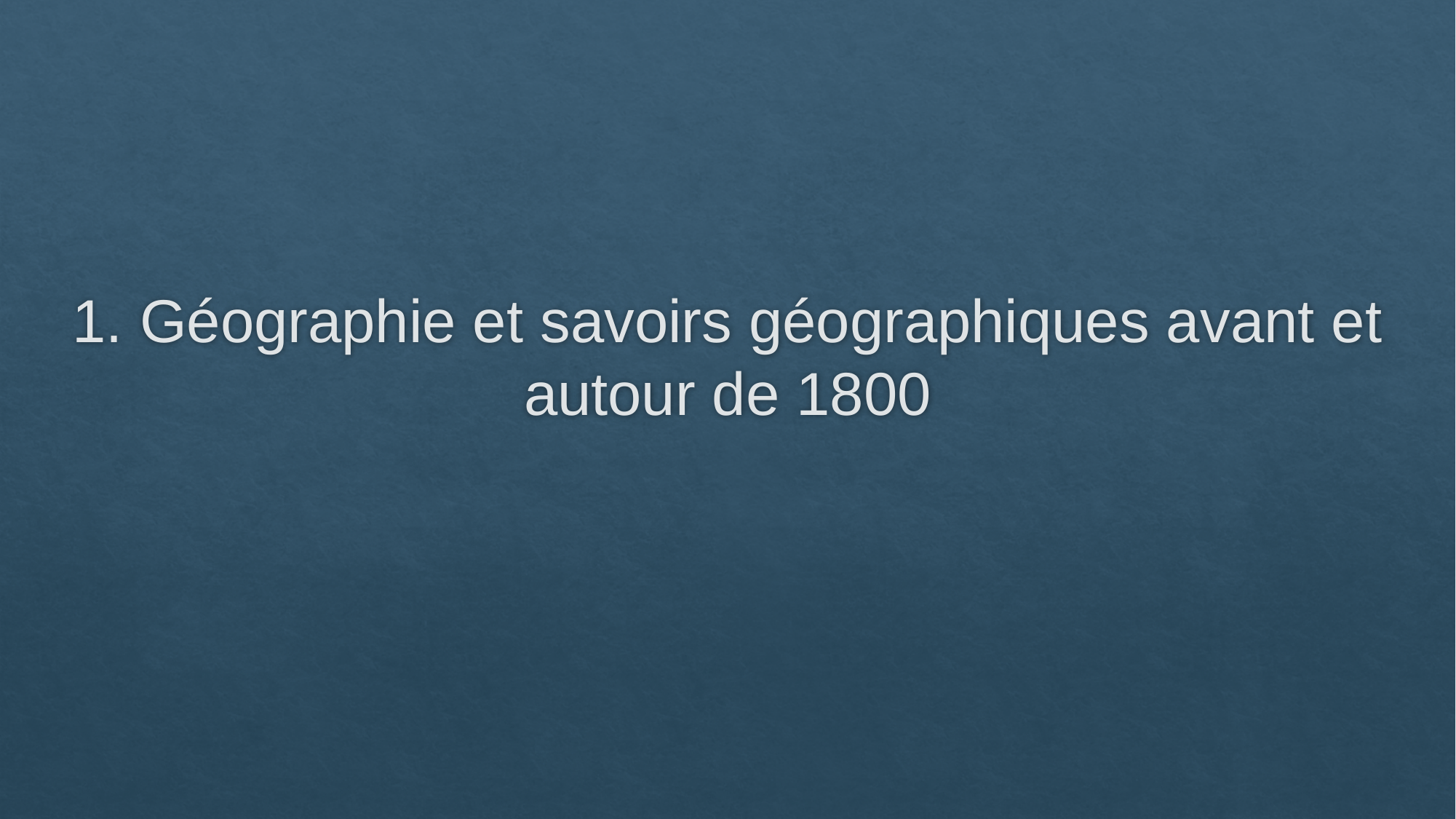

# 1. Géographie et savoirs géographiques avant et autour de 1800